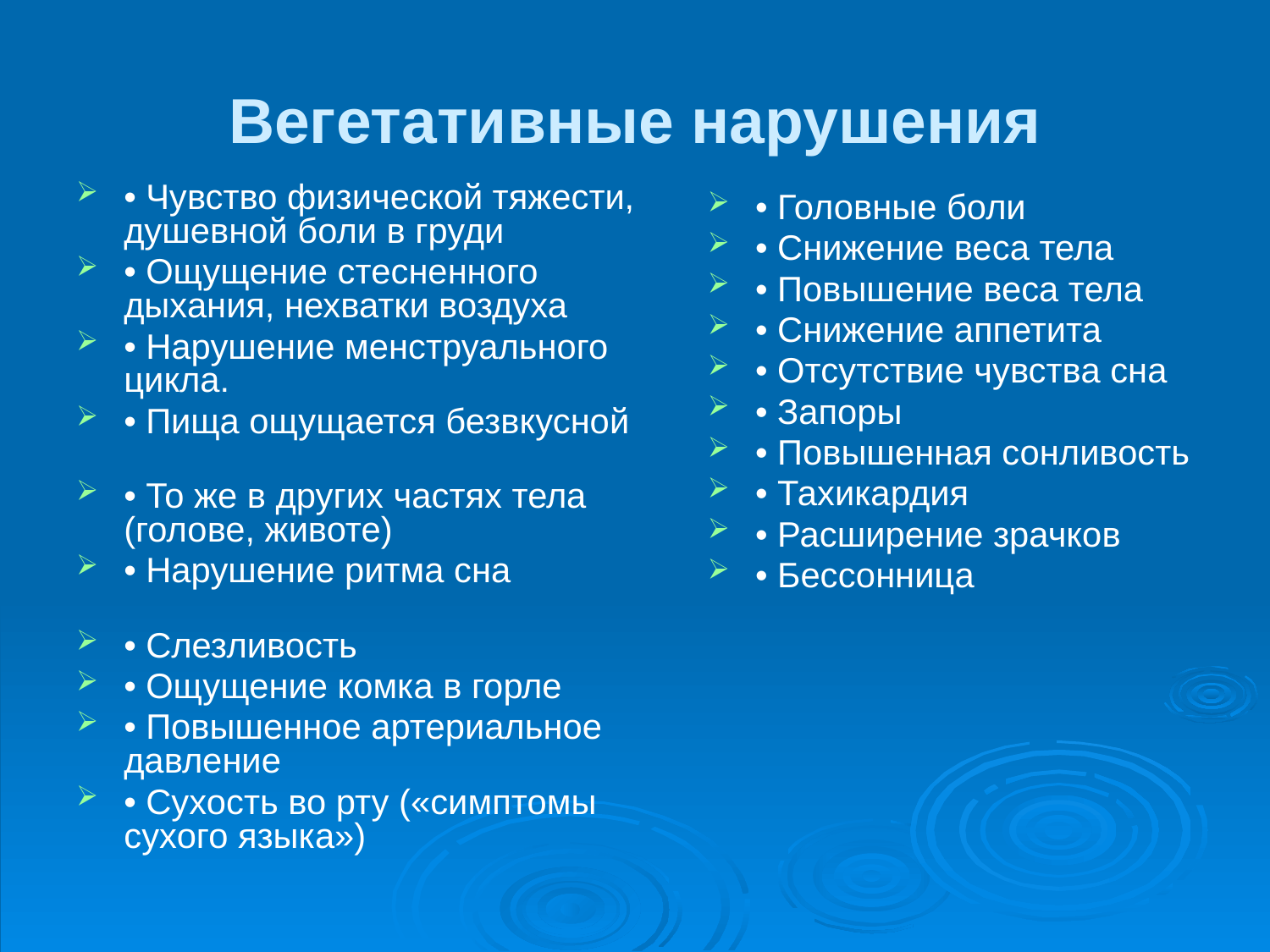

# Вегетативные нарушения
• Чувство физической тяжести, душевной боли в груди
• Ощущение стесненного дыхания, нехватки воздуха
• Нарушение менструального цикла.
• Пища ощущается безвкусной
• То же в других частях тела (голове, животе)
• Нарушение ритма сна
• Слезливость
• Ощущение комка в горле
• Повышенное артериальное давление
• Сухость во рту («симптомы сухого языка»)
• Головные боли
• Снижение веса тела
• Повышение веса тела
• Снижение аппетита
• Отсутствие чувства сна
• Запоры
• Повышенная сонливость
• Тахикардия
• Расширение зрачков
• Бессонница